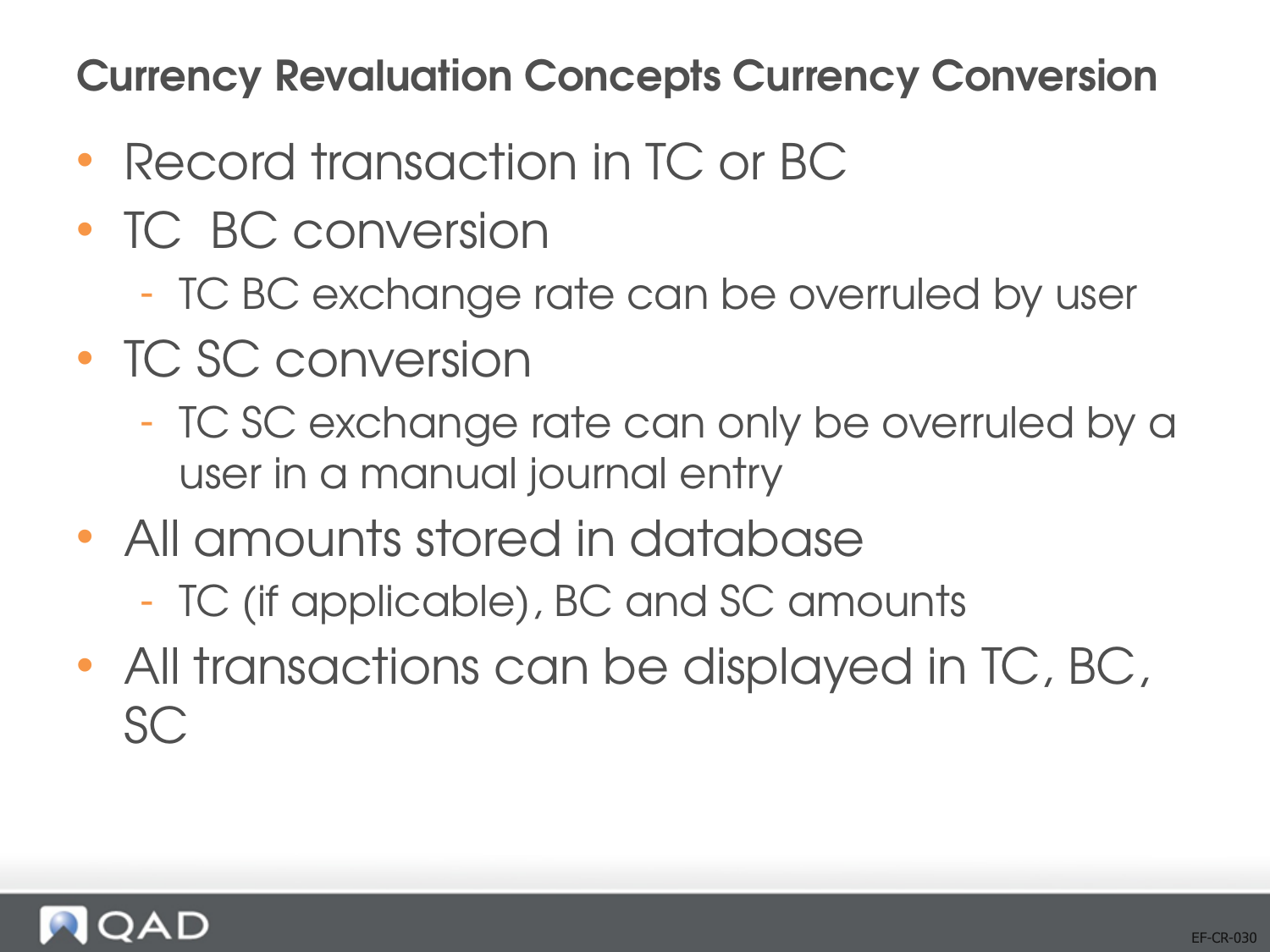

# Currency Revaluation Concepts Currency Conversion
Record transaction in TC or BC
TC  BC conversion
TC BC exchange rate can be overruled by user
TC SC conversion
TC SC exchange rate can only be overruled by a user in a manual journal entry
All amounts stored in database
TC (if applicable), BC and SC amounts
All transactions can be displayed in TC, BC, SC
EF-CR-030